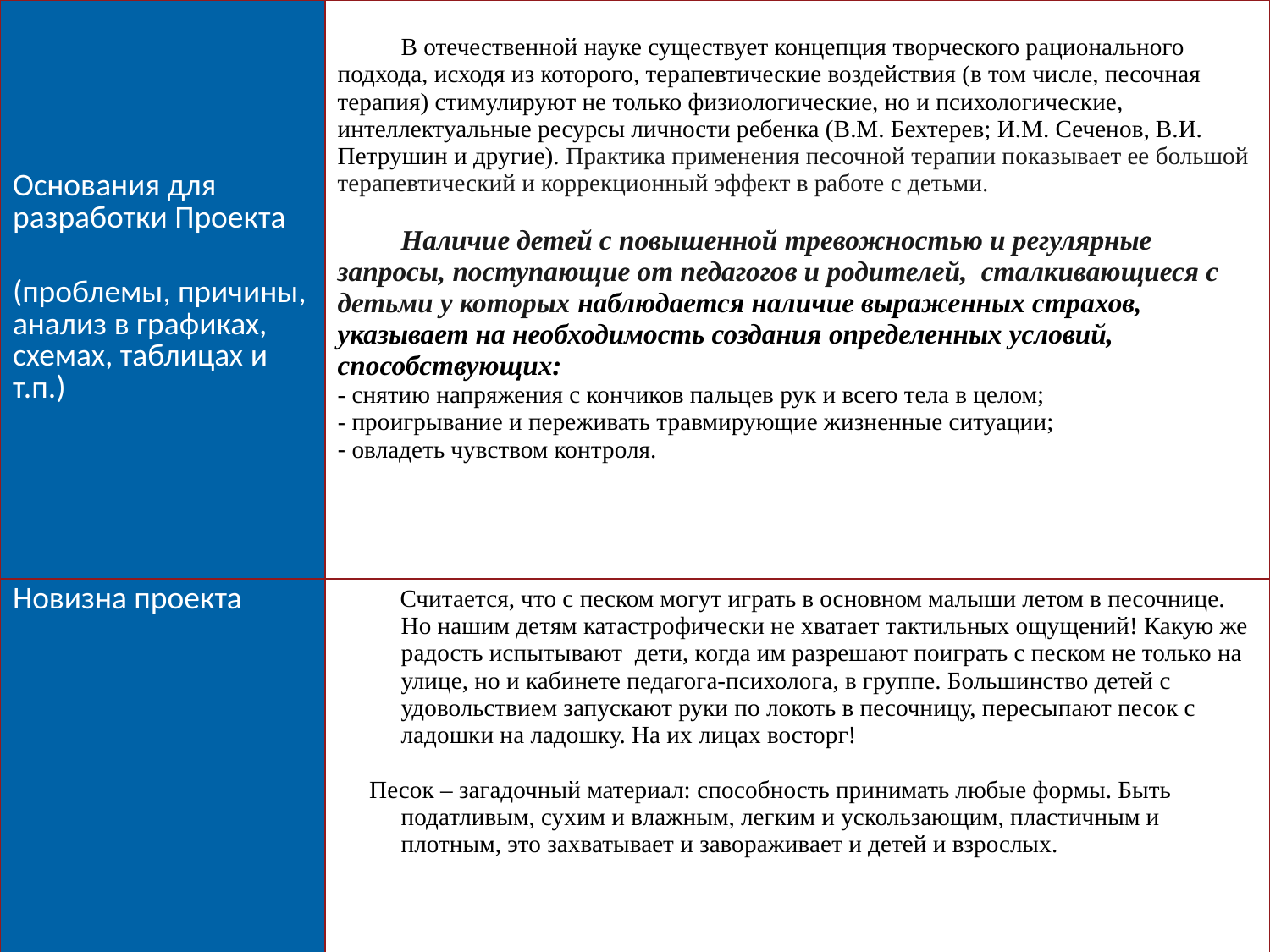

| Основания для разработки Проекта (проблемы, причины, анализ в графиках, схемах, таблицах и т.п.) | В отечественной науке существует концепция творческого рационального подхода, исходя из которого, терапевтические воздействия (в том числе, песочная терапия) стимулируют не только физиологические, но и психологические, интеллектуальные ресурсы личности ребенка (В.М. Бехтерев; И.М. Сеченов, В.И. Петрушин и другие). Практика применения песочной терапии показывает ее большой терапевтический и коррекционный эффект в работе с детьми. Наличие детей с повышенной тревожностью и регулярные запросы, поступающие от педагогов и родителей, сталкивающиеся с детьми у которых наблюдается наличие выраженных страхов, указывает на необходимость создания определенных условий, способствующих: - снятию напряжения с кончиков пальцев рук и всего тела в целом; проигрывание и переживать травмирующие жизненные ситуации; овладеть чувством контроля. |
| --- | --- |
| Новизна проекта | Считается, что с песком могут играть в основном малыши летом в песочнице. Но нашим детям катастрофически не хватает тактильных ощущений! Какую же радость испытывают дети, когда им разрешают поиграть с песком не только на улице, но и кабинете педагога-психолога, в группе. Большинство детей с удовольствием запускают руки по локоть в песочницу, пересыпают песок с ладошки на ладошку. На их лицах восторг! Песок – загадочный материал: способность принимать любые формы. Быть податливым, сухим и влажным, легким и ускользающим, пластичным и плотным, это захватывает и завораживает и детей и взрослых. |
3